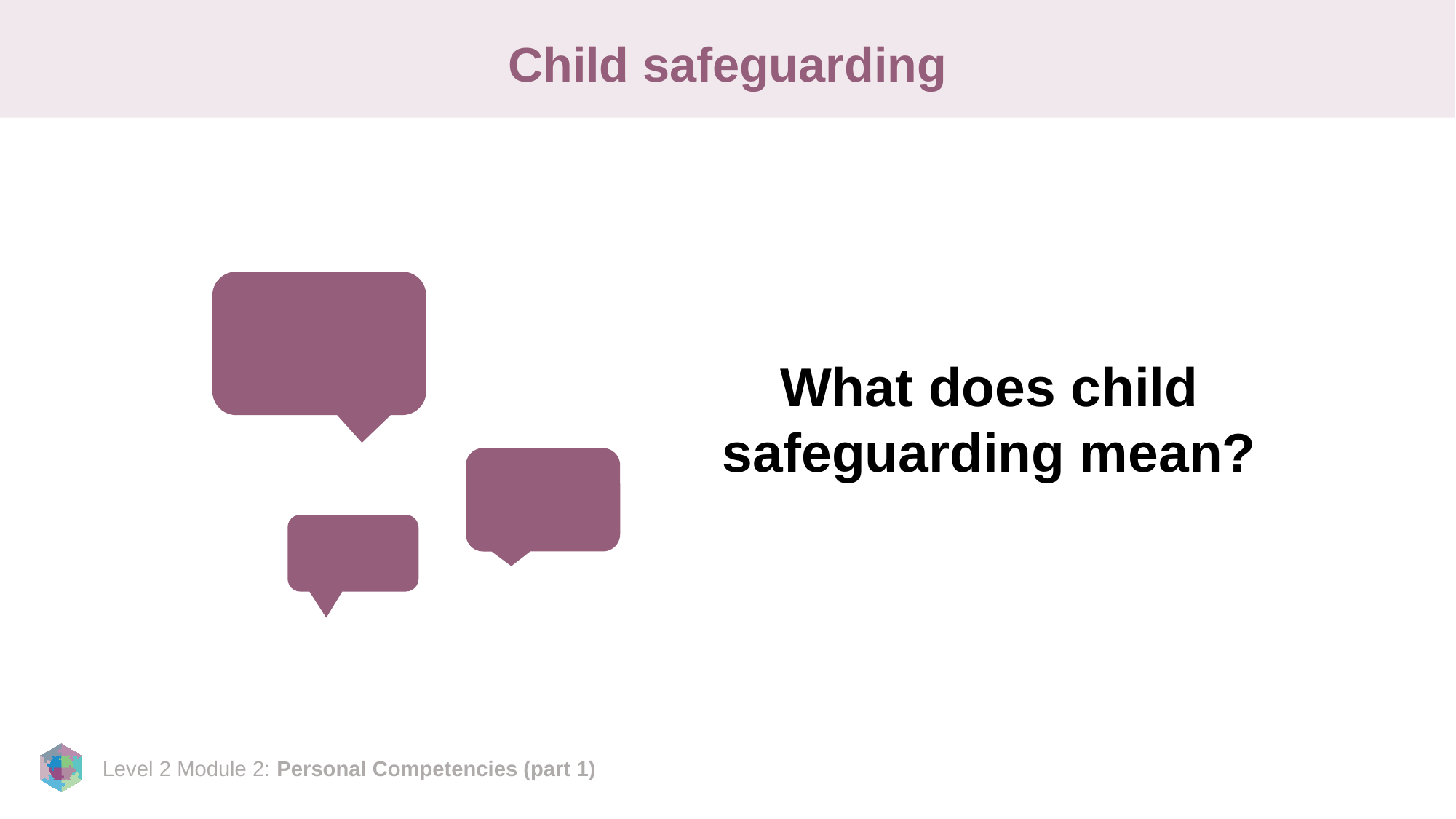

# Child safeguarding

What does child safeguarding mean?